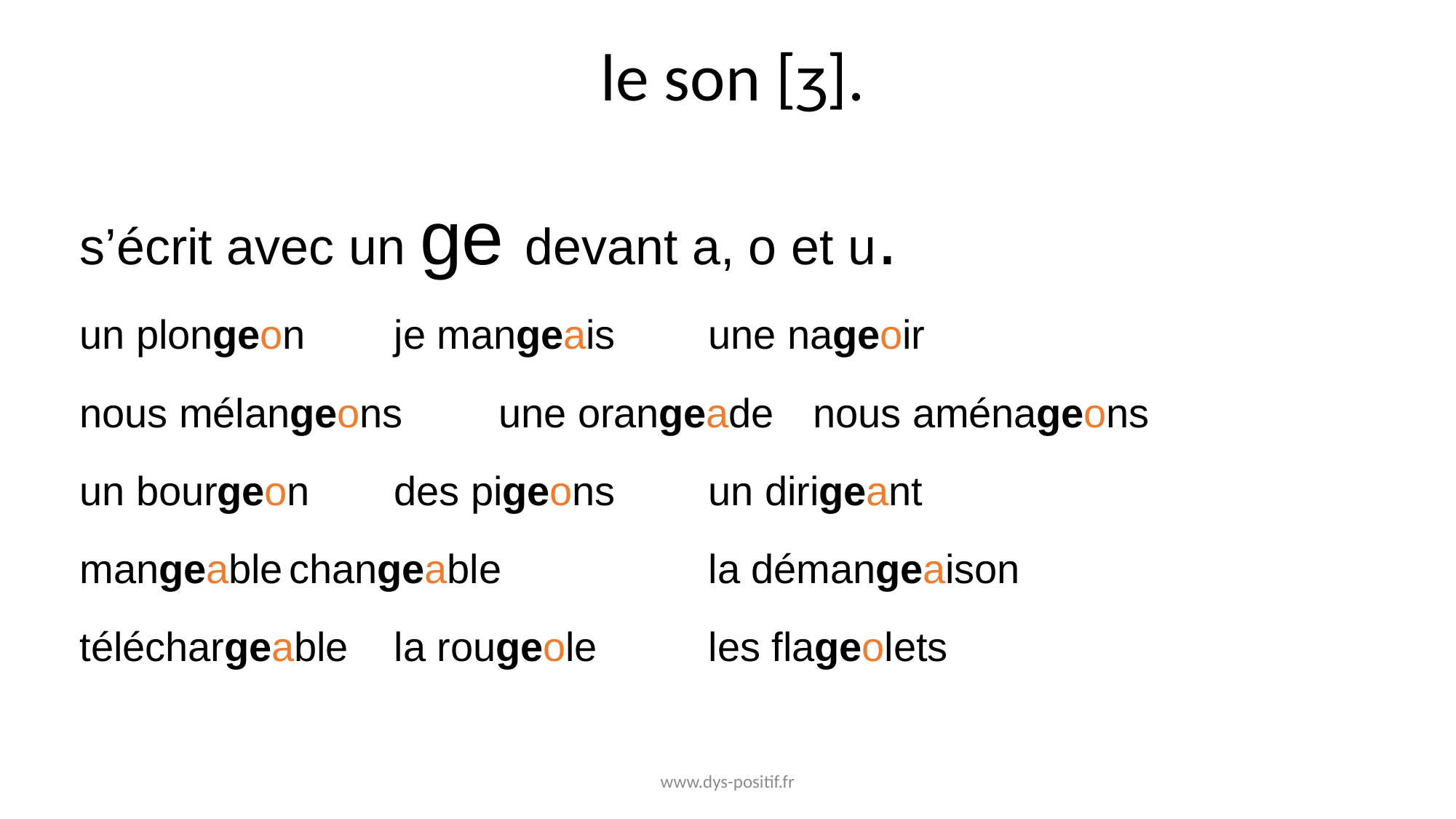

# le son [ʒ].
s’écrit avec un ge devant a, o et u.
un plongeon		je mangeais			une nageoir
nous mélangeons		une orangeade		nous aménageons
un bourgeon		des pigeons			un dirigeant
mangeable			changeable			la démangeaison
téléchargeable		la rougeole			les flageolets
www.dys-positif.fr